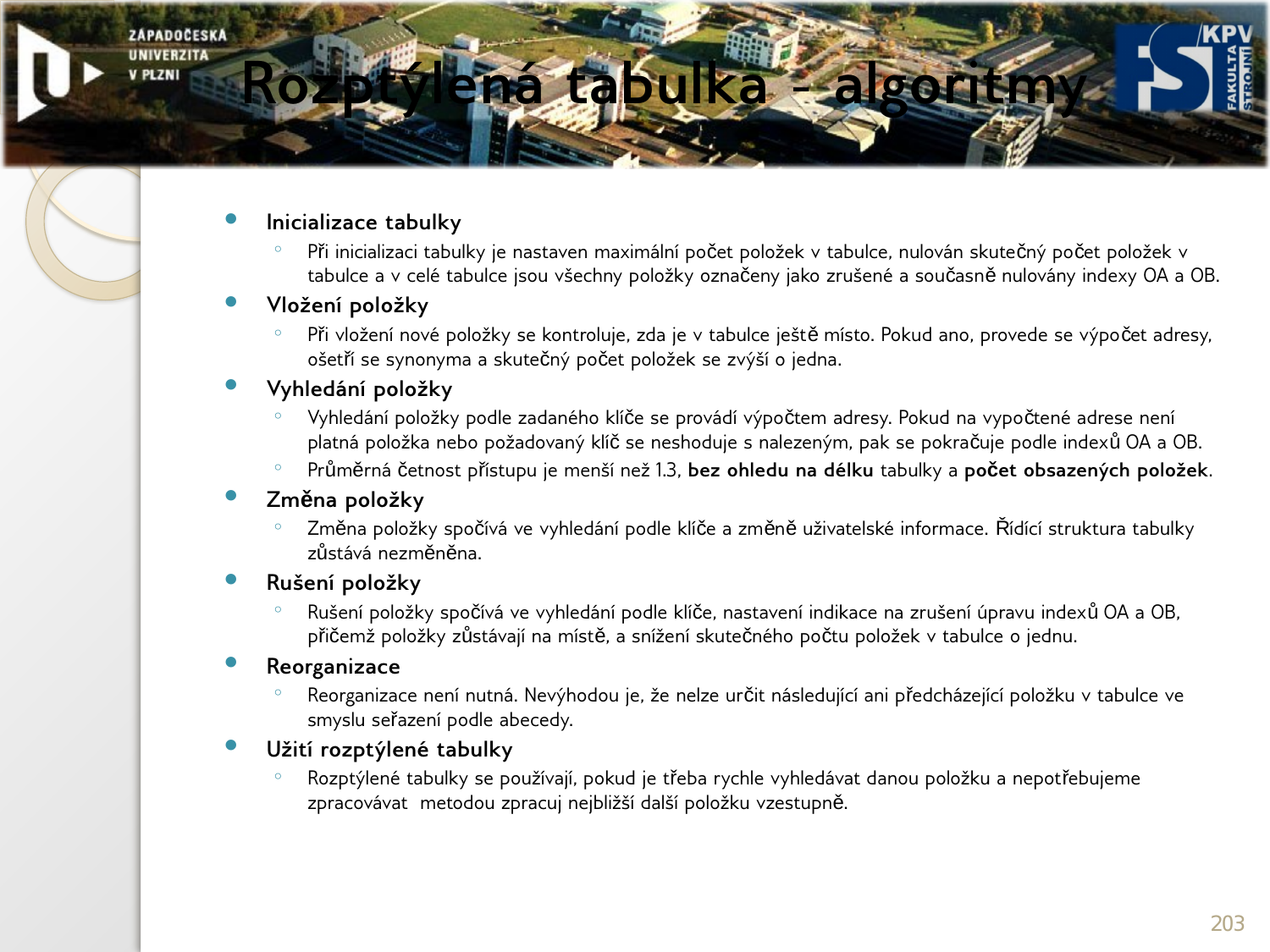

# Rozptýlená tabulka - algoritmy
Inicializace tabulky
Při inicializaci tabulky je nastaven maximální počet položek v tabulce, nulován skutečný počet položek v tabulce a v celé tabulce jsou všechny položky označeny jako zrušené a současně nulovány indexy OA a OB.
Vložení položky
Při vložení nové položky se kontroluje, zda je v tabulce ještě místo. Pokud ano, provede se výpočet adresy, ošetří se synonyma a skutečný počet položek se zvýší o jedna.
Vyhledání položky
Vyhledání položky podle zadaného klíče se provádí výpočtem adresy. Pokud na vypočtené adrese není platná položka nebo požadovaný klíč se neshoduje s nalezeným, pak se pokračuje podle indexů OA a OB.
Průměrná četnost přístupu je menší než 1.3, bez ohledu na délku tabulky a počet obsazených položek.
Změna položky
Změna položky spočívá ve vyhledání podle klíče a změně uživatelské informace. Řídící struktura tabulky zůstává nezměněna.
Rušení položky
Rušení položky spočívá ve vyhledání podle klíče, nastavení indikace na zrušení úpravu indexů OA a OB, přičemž položky zůstávají na místě, a snížení skutečného počtu položek v tabulce o jednu.
Reorganizace
Reorganizace není nutná. Nevýhodou je, že nelze určit následující ani předcházející položku v tabulce ve smyslu seřazení podle abecedy.
Užití rozptýlené tabulky
Rozptýlené tabulky se používají, pokud je třeba rychle vyhledávat danou položku a nepotřebujeme zpracovávat  metodou zpracuj nejbližší další položku vzestupně.

203